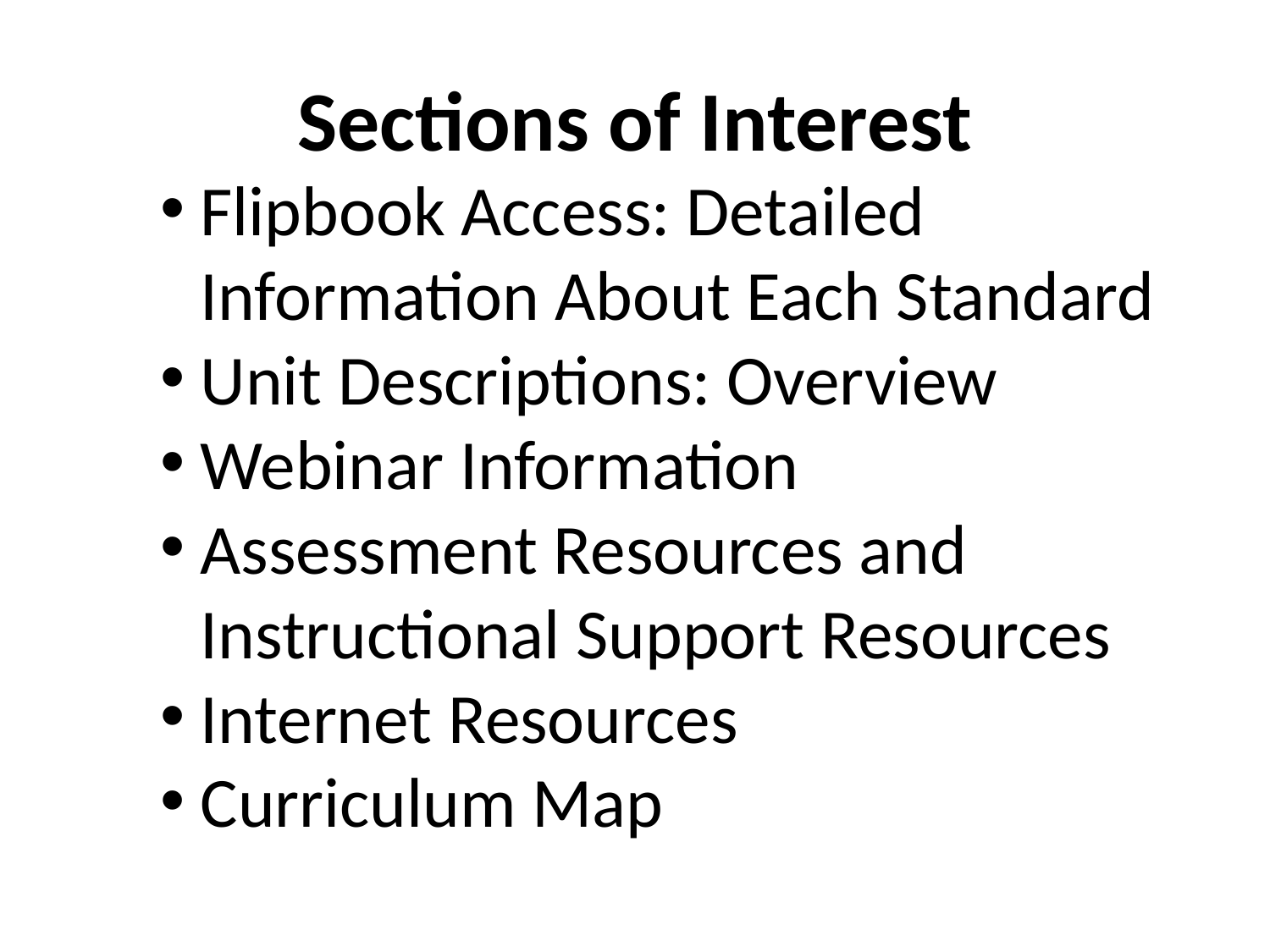

# Sections of Interest
Flipbook Access: Detailed Information About Each Standard
Unit Descriptions: Overview
Webinar Information
Assessment Resources and Instructional Support Resources
Internet Resources
Curriculum Map